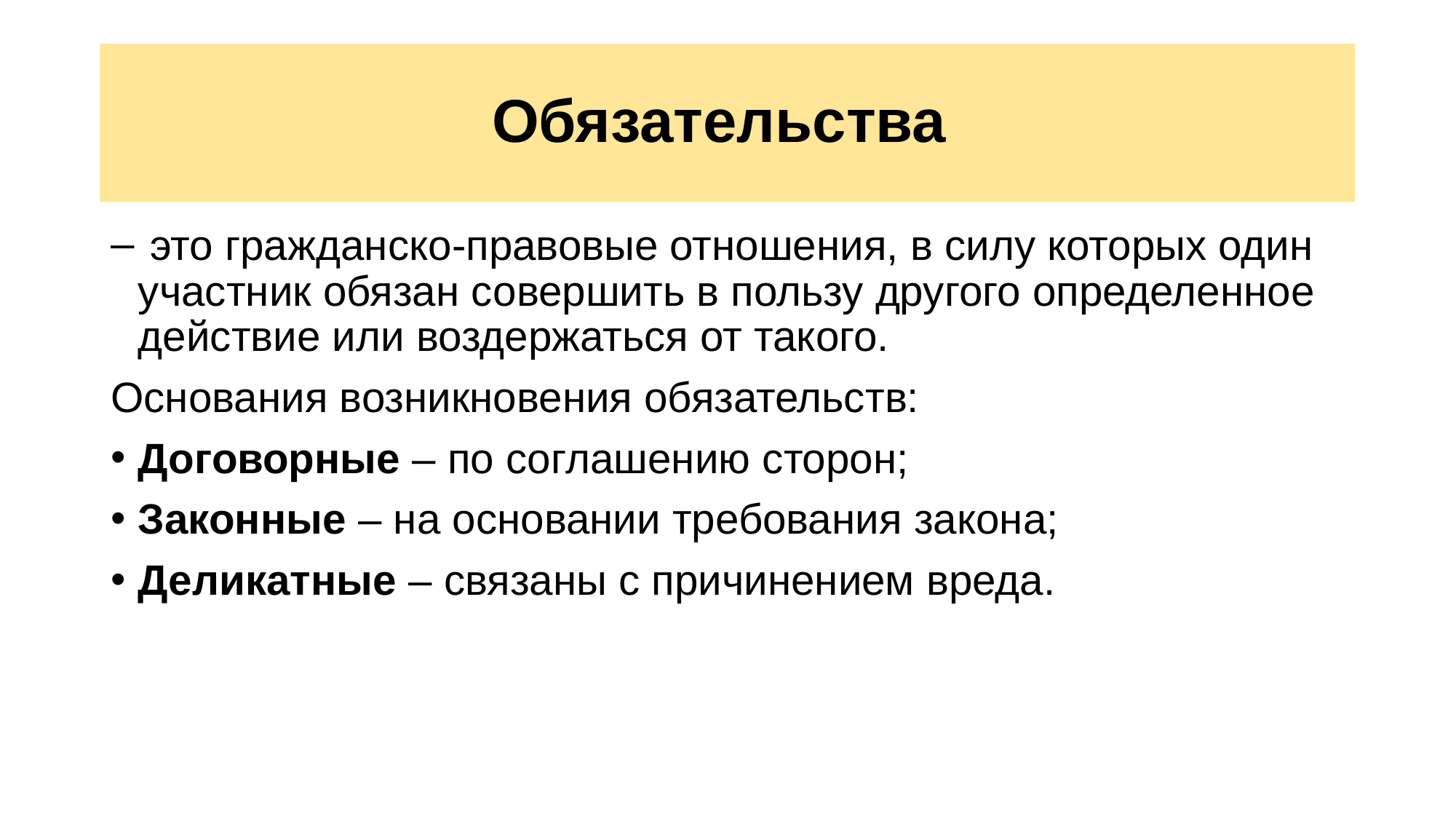

# Обязательства
 это гражданско-правовые отношения, в силу которых один участник обязан совершить в пользу другого определенное действие или воздержаться от такого.
Основания возникновения обязательств:
Договорные – по соглашению сторон;
Законные – на основании требования закона;
Деликатные – связаны с причинением вреда.